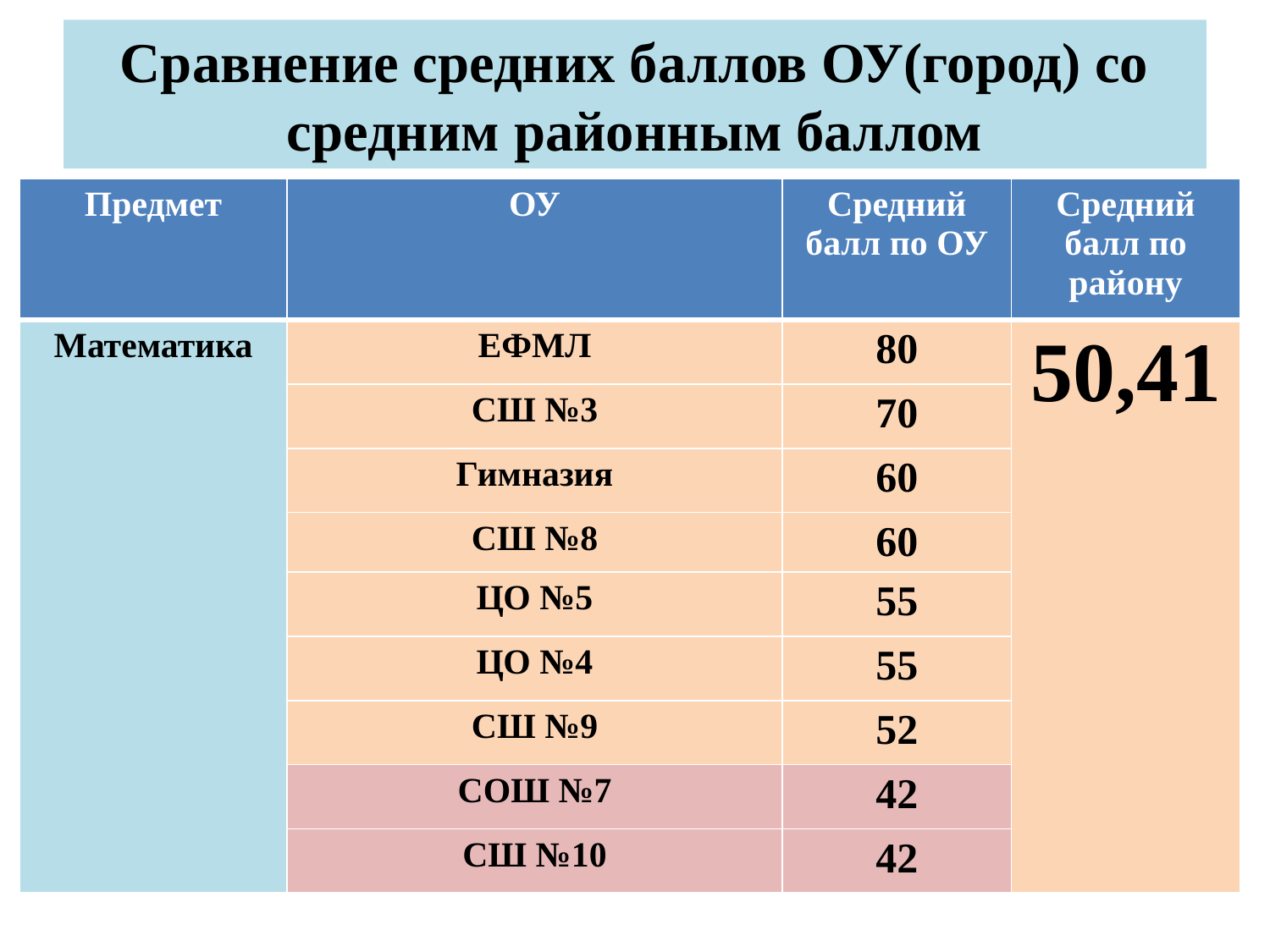

# Сравнение средних баллов ОУ(город) со средним районным баллом
| Предмет | ОУ | Средний балл по ОУ | Средний балл по району |
| --- | --- | --- | --- |
| Математика | ЕФМЛ | 80 | 50,41 |
|  | СШ №3 | 70 |  |
|  | Гимназия | 60 |  |
|  | СШ №8 | 60 |  |
|  | ЦО №5 | 55 |  |
|  | ЦО №4 | 55 |  |
|  | СШ №9 | 52 |  |
|  | СОШ №7 | 42 |  |
|  | СШ №10 | 42 |  |